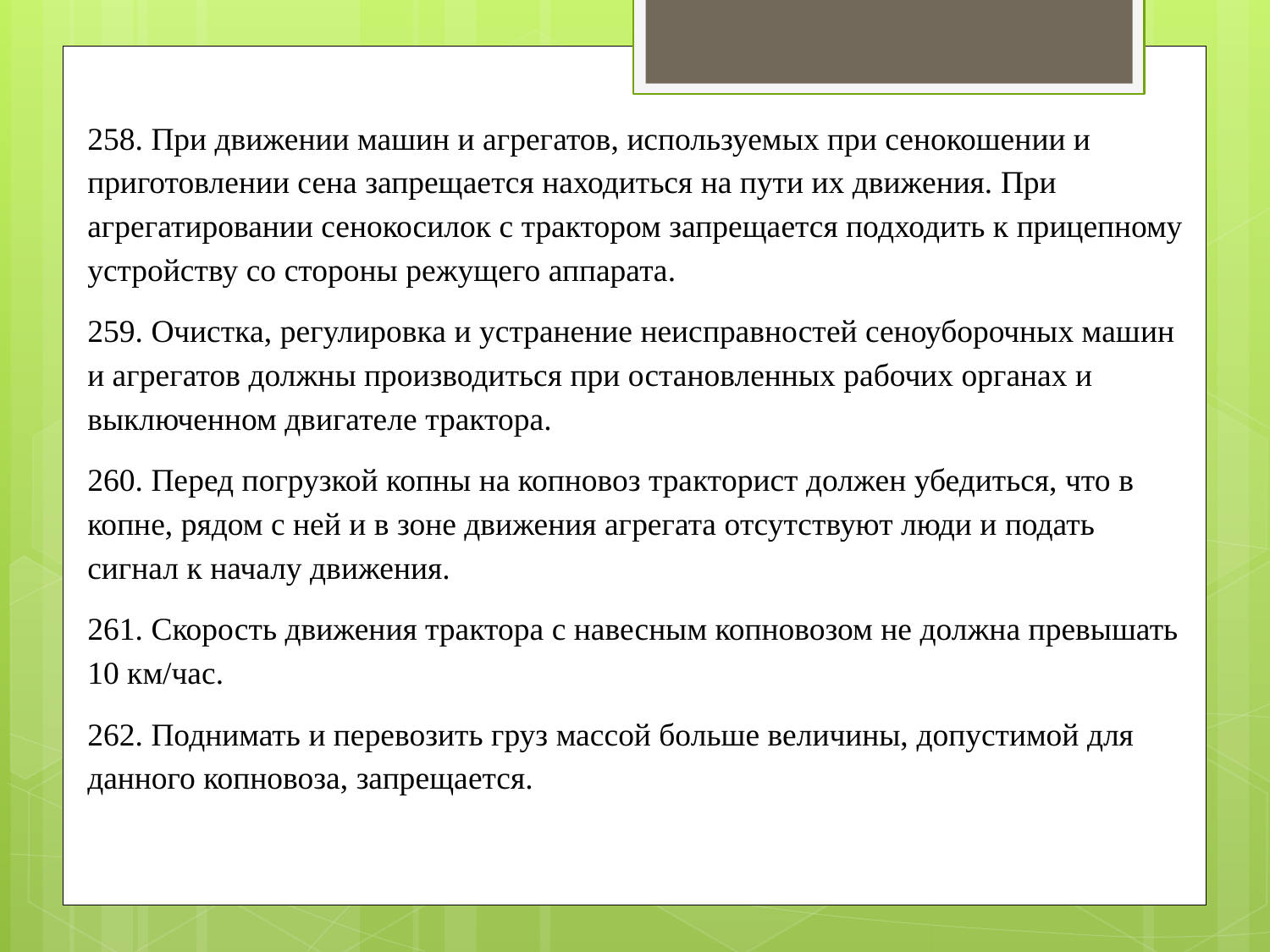

258. При движении машин и агрегатов, используемых при сенокошении и приготовлении сена запрещается находиться на пути их движения. При агрегатировании сенокосилок с трактором запрещается подходить к прицепному устройству со стороны режущего аппарата.
259. Очистка, регулировка и устранение неисправностей сеноуборочных машин и агрегатов должны производиться при остановленных рабочих органах и выключенном двигателе трактора.
260. Перед погрузкой копны на копновоз тракторист должен убедиться, что в копне, рядом с ней и в зоне движения агрегата отсутствуют люди и подать сигнал к началу движения.
261. Скорость движения трактора с навесным копновозом не должна превышать 10 км/час.
262. Поднимать и перевозить груз массой больше величины, допустимой для данного копновоза, запрещается.